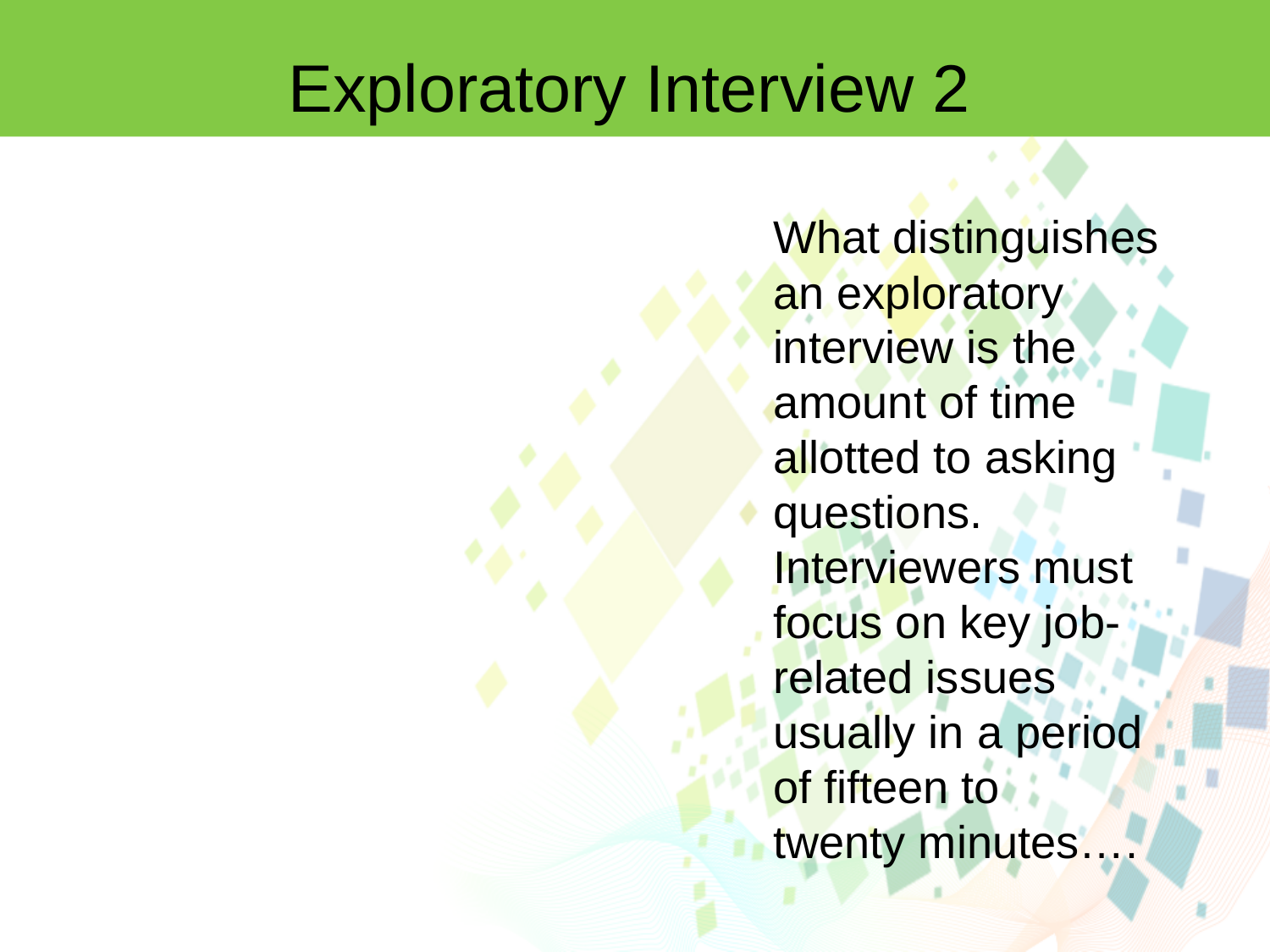

Exploratory Interview 2
What distinguishes
an exploratory interview is the amount of time allotted to asking questions.
Interviewers must focus on key job-related issues usually in a period of fifteen to
twenty minutes….